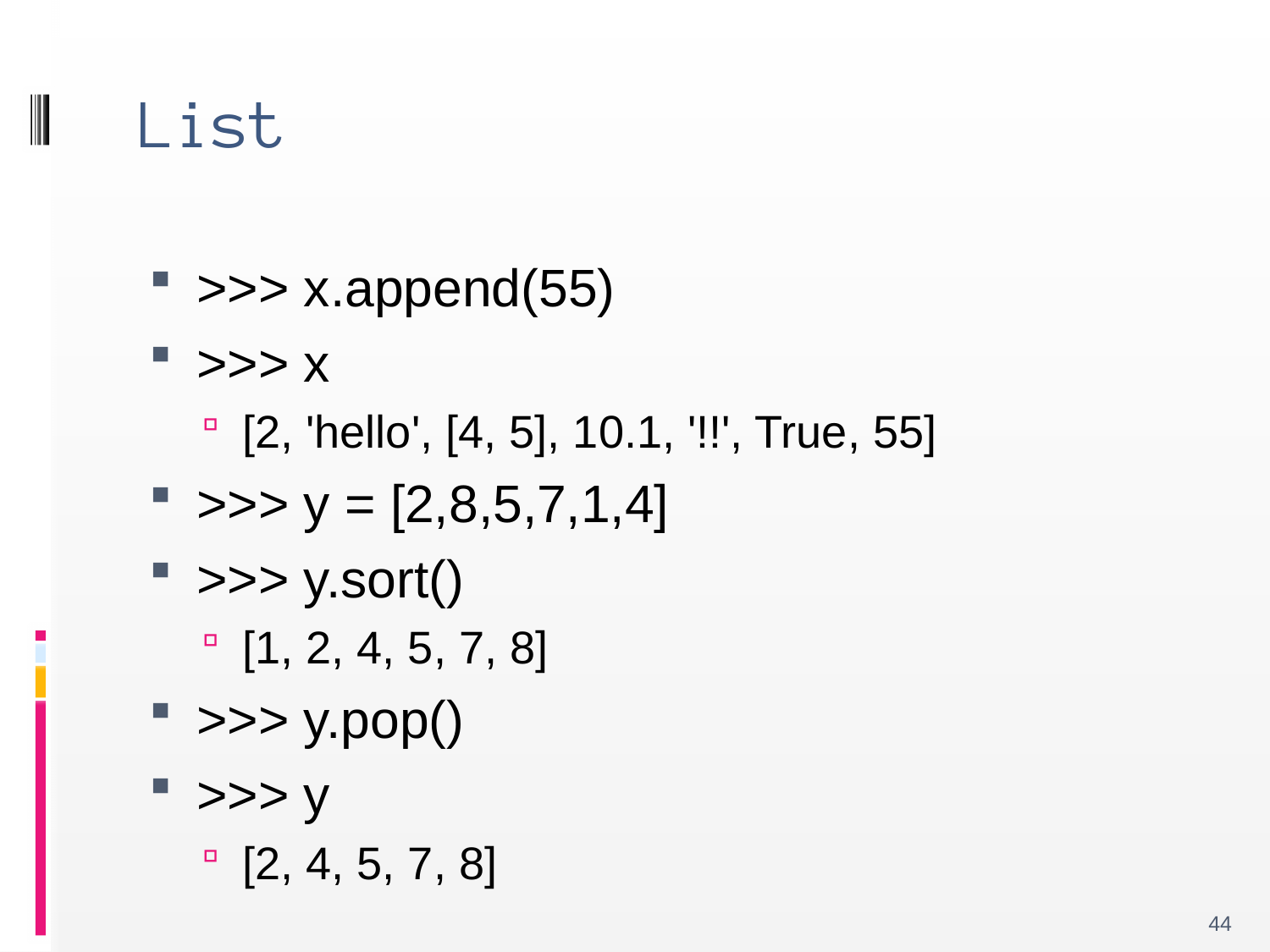

# List
>>> x.append(55)
>>> x
[2, 'hello', [4, 5], 10.1, '!!', True, 55]
>>> y = [2,8,5,7,1,4]
>>> y.sort()
[1, 2, 4, 5, 7, 8]
>>> y.pop()
>>> y
[2, 4, 5, 7, 8]
44